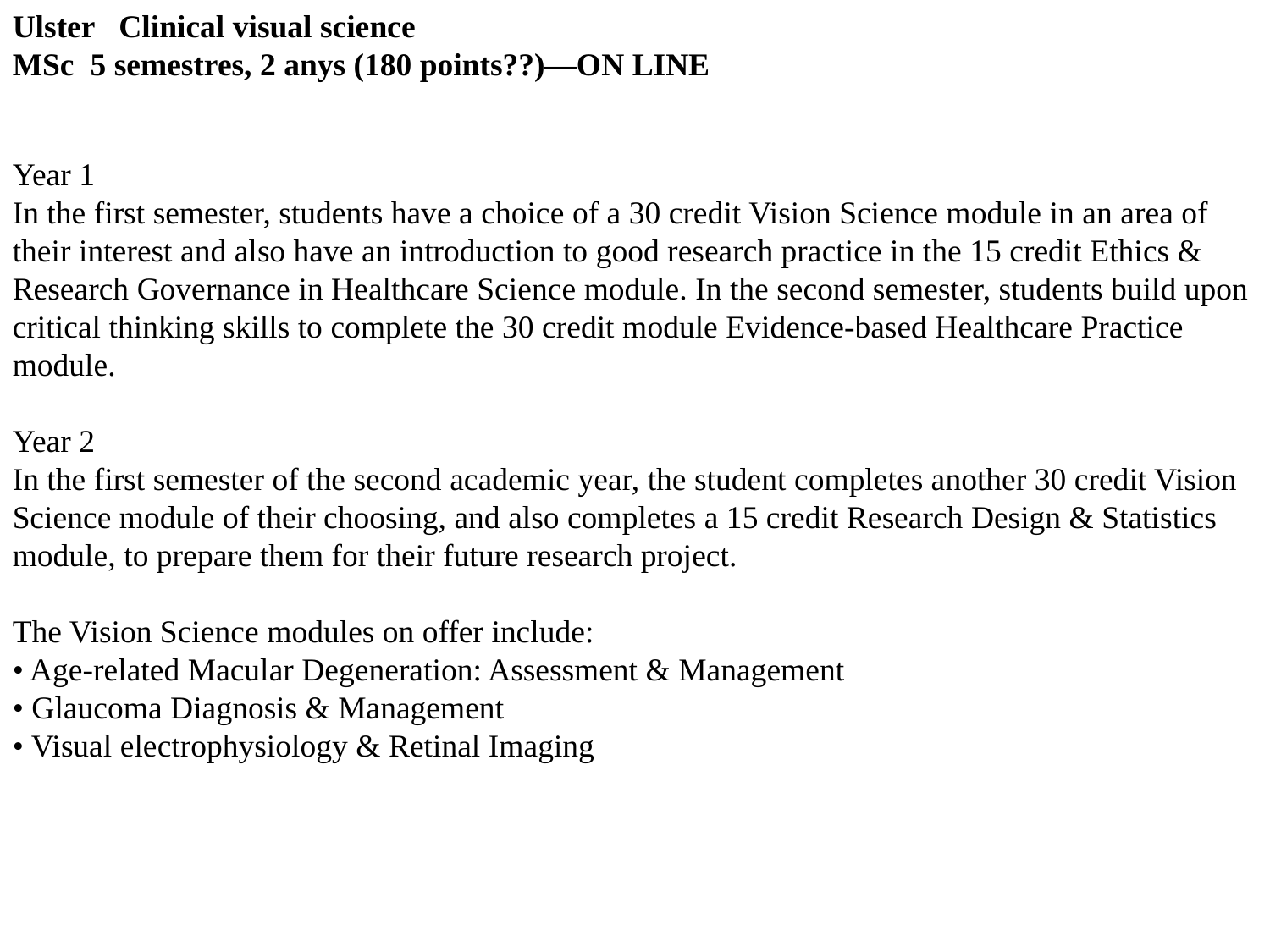

Ulster   Clinical visual science
MSc  5 semestres, 2 anys (180 points??)—ON LINE
Year 1
In the first semester, students have a choice of a 30 credit Vision Science module in an area of their interest and also have an introduction to good research practice in the 15 credit Ethics & Research Governance in Healthcare Science module. In the second semester, students build upon critical thinking skills to complete the 30 credit module Evidence-based Healthcare Practice module.
Year 2
In the first semester of the second academic year, the student completes another 30 credit Vision Science module of their choosing, and also completes a 15 credit Research Design & Statistics module, to prepare them for their future research project.
The Vision Science modules on offer include:
• Age-related Macular Degeneration: Assessment & Management
• Glaucoma Diagnosis & Management
• Visual electrophysiology & Retinal Imaging